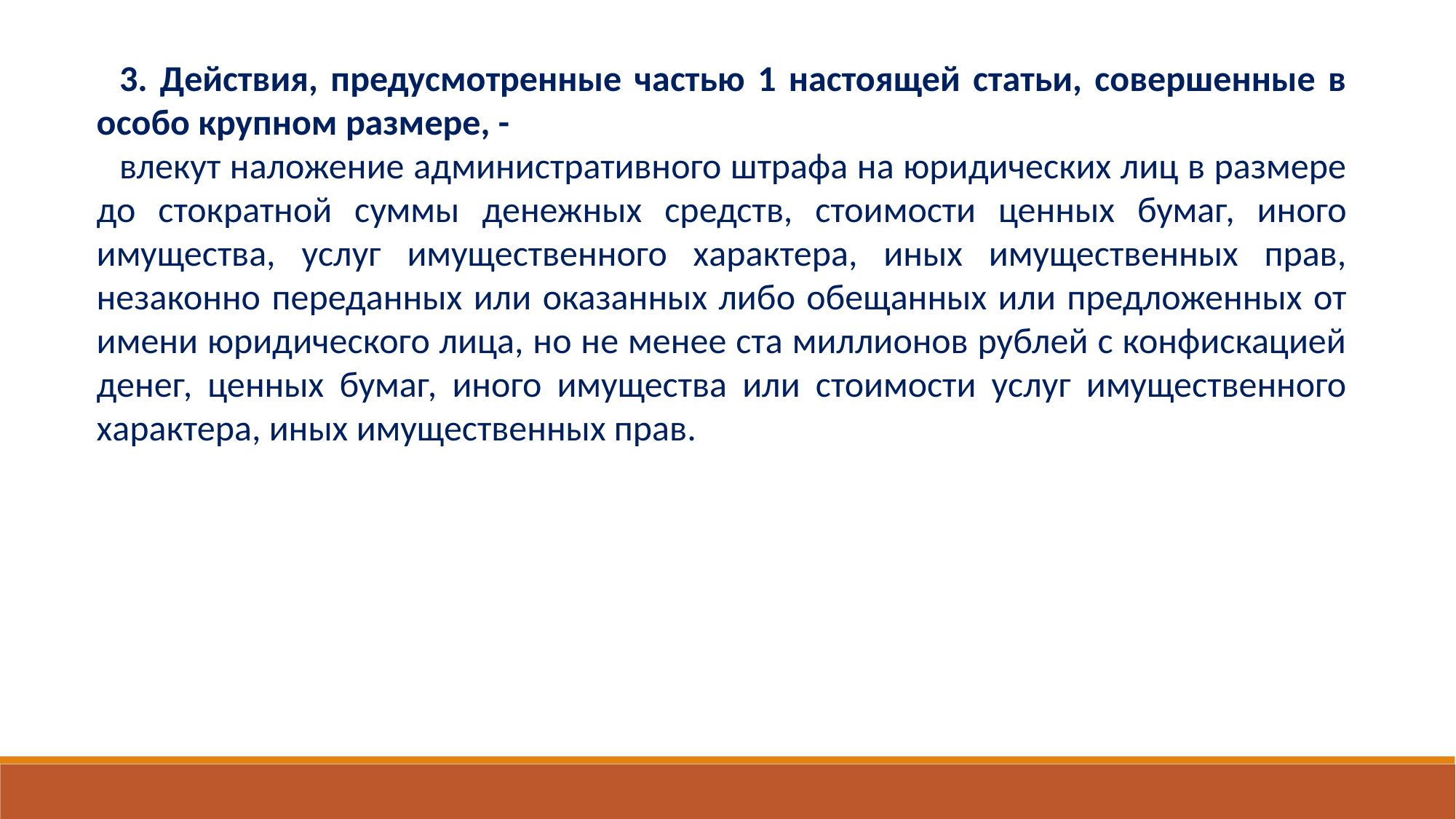

3. Действия, предусмотренные частью 1 настоящей статьи, совершенные в особо крупном размере, -
влекут наложение административного штрафа на юридических лиц в размере до стократной суммы денежных средств, стоимости ценных бумаг, иного имущества, услуг имущественного характера, иных имущественных прав, незаконно переданных или оказанных либо обещанных или предложенных от имени юридического лица, но не менее ста миллионов рублей с конфискацией денег, ценных бумаг, иного имущества или стоимости услуг имущественного характера, иных имущественных прав.